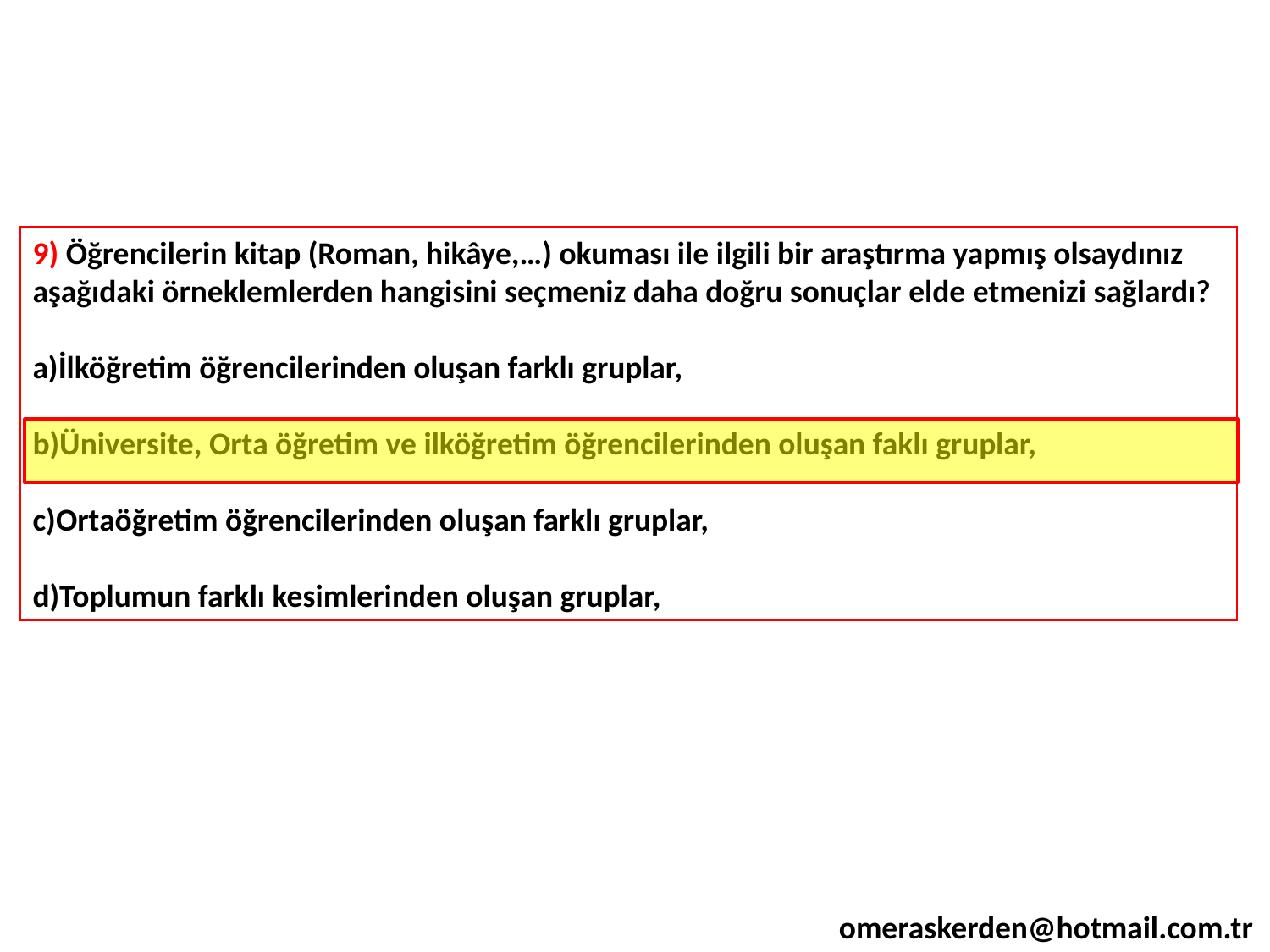

9) Öğrencilerin kitap (Roman, hikâye,…) okuması ile ilgili bir araştırma yapmış olsaydınız aşağıdaki örneklemlerden hangisini seçmeniz daha doğru sonuçlar elde etmenizi sağlardı?

a)İlköğretim öğrencilerinden oluşan farklı gruplar,

b)Üniversite, Orta öğretim ve ilköğretim öğrencilerinden oluşan faklı gruplar,

c)Ortaöğretim öğrencilerinden oluşan farklı gruplar,

d)Toplumun farklı kesimlerinden oluşan gruplar,

omeraskerden@hotmail.com.tr